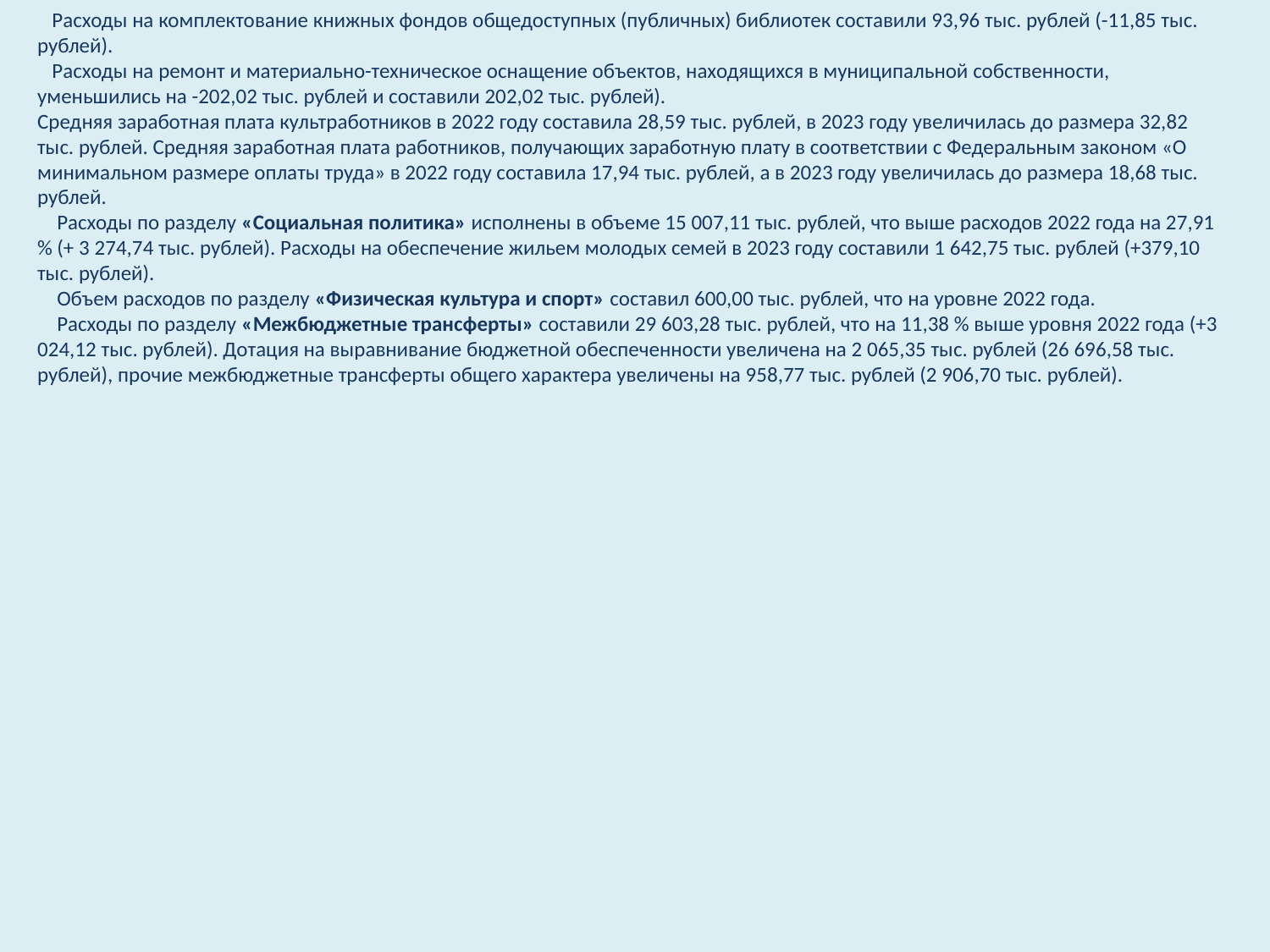

Расходы на комплектование книжных фондов общедоступных (публичных) библиотек составили 93,96 тыс. рублей (-11,85 тыс. рублей).
   Расходы на ремонт и материально-техническое оснащение объектов, находящихся в муниципальной собственности, уменьшились на -202,02 тыс. рублей и составили 202,02 тыс. рублей).
Средняя заработная плата культработников в 2022 году составила 28,59 тыс. рублей, в 2023 году увеличилась до размера 32,82 тыс. рублей. Средняя заработная плата работников, получающих заработную плату в соответствии с Федеральным законом «О минимальном размере оплаты труда» в 2022 году составила 17,94 тыс. рублей, а в 2023 году увеличилась до размера 18,68 тыс. рублей.
    Расходы по разделу «Социальная политика» исполнены в объеме 15 007,11 тыс. рублей, что выше расходов 2022 года на 27,91 % (+ 3 274,74 тыс. рублей). Расходы на обеспечение жильем молодых семей в 2023 году составили 1 642,75 тыс. рублей (+379,10 тыс. рублей).
    Объем расходов по разделу «Физическая культура и спорт» составил 600,00 тыс. рублей, что на уровне 2022 года.
    Расходы по разделу «Межбюджетные трансферты» составили 29 603,28 тыс. рублей, что на 11,38 % выше уровня 2022 года (+3 024,12 тыс. рублей). Дотация на выравнивание бюджетной обеспеченности увеличена на 2 065,35 тыс. рублей (26 696,58 тыс. рублей), прочие межбюджетные трансферты общего характера увеличены на 958,77 тыс. рублей (2 906,70 тыс. рублей).